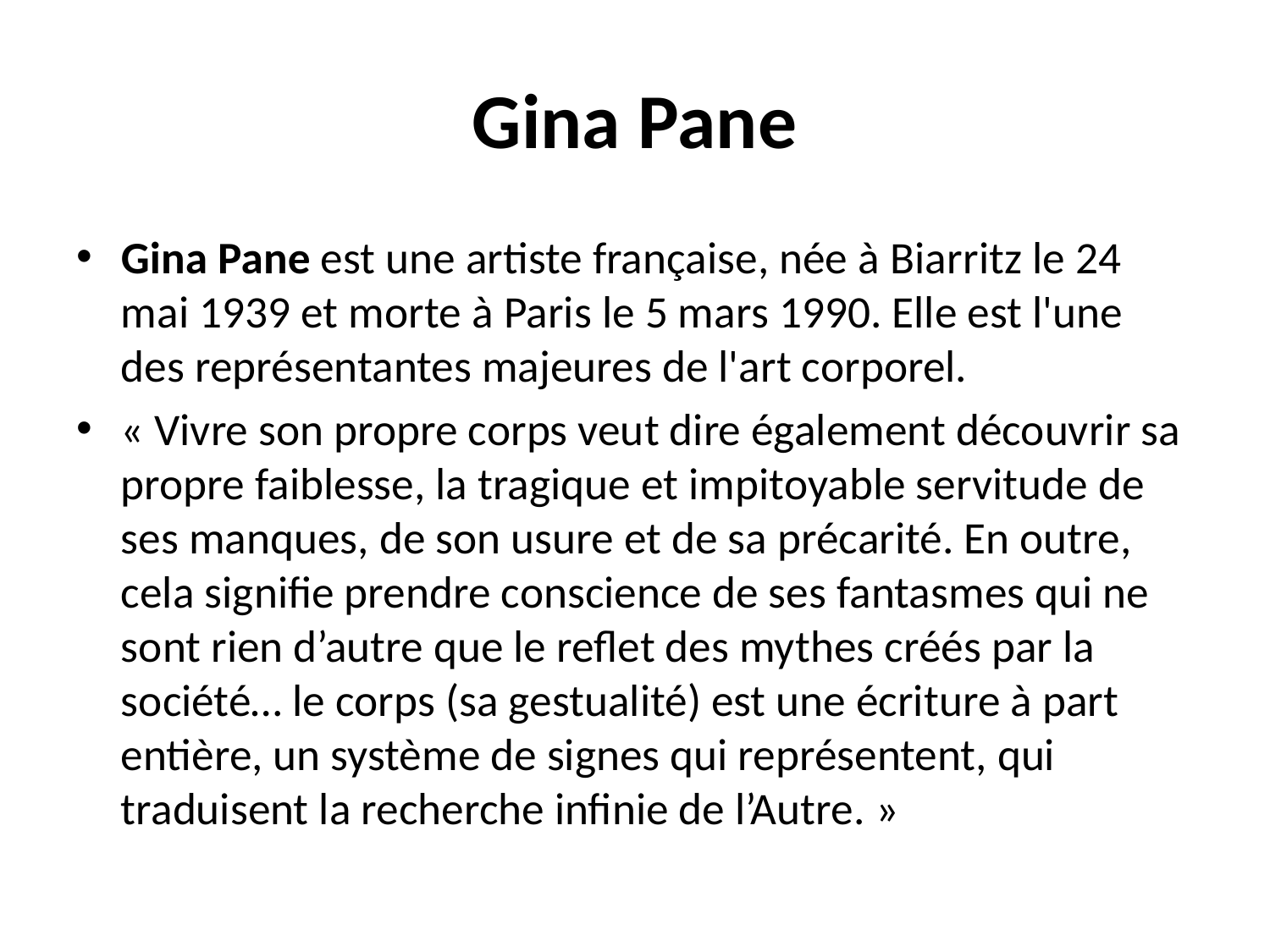

# Gina Pane
Gina Pane est une artiste française, née à Biarritz le 24 mai 1939 et morte à Paris le 5 mars 1990. Elle est l'une des représentantes majeures de l'art corporel.
« Vivre son propre corps veut dire également découvrir sa propre faiblesse, la tragique et impitoyable servitude de ses manques, de son usure et de sa précarité. En outre, cela signifie prendre conscience de ses fantasmes qui ne sont rien d’autre que le reflet des mythes créés par la société… le corps (sa gestualité) est une écriture à part entière, un système de signes qui représentent, qui traduisent la recherche infinie de l’Autre. »